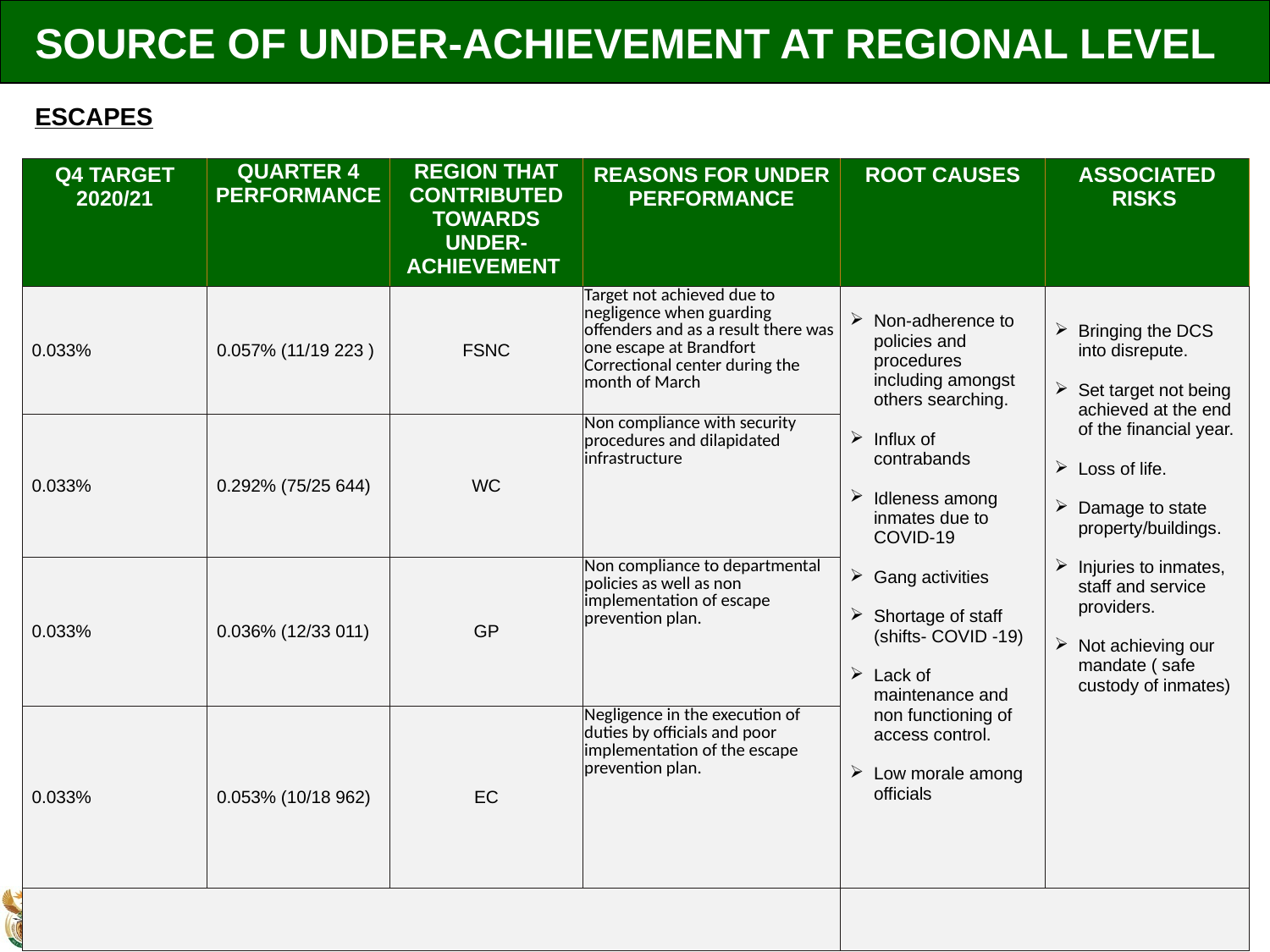

SOURCE OF UNDER-ACHIEVEMENT AT REGIONAL LEVEL
ESCAPES
| Q4 TARGET 2020/21 | QUARTER 4 PERFORMANCE | REGION THAT CONTRIBUTED TOWARDS UNDER-ACHIEVEMENT | REASONS FOR UNDER PERFORMANCE | ROOT CAUSES | ASSOCIATED RISKS |
| --- | --- | --- | --- | --- | --- |
| 0.033% | 0.057% (11/19 223 ) | FSNC | Target not achieved due to negligence when guarding offenders and as a result there was one escape at Brandfort Correctional center during the month of March | Non-adherence to policies and procedures including amongst others searching. Influx of contrabands Idleness among inmates due to COVID-19 Gang activities Shortage of staff (shifts- COVID -19) Lack of maintenance and non functioning of access control. Low morale among officials | Bringing the DCS into disrepute. Set target not being achieved at the end of the financial year. Loss of life. Damage to state property/buildings. Injuries to inmates, staff and service providers. Not achieving our mandate ( safe custody of inmates) |
| 0.033% | 0.292% (75/25 644) | WC | Non compliance with security procedures and dilapidated infrastructure |  |  |
| 0.033% | 0.036% (12/33 011) | GP | Non compliance to departmental policies as well as non implementation of escape prevention plan. |  |  |
| 0.033% | 0.053% (10/18 962) | EC | Negligence in the execution of duties by officials and poor implementation of the escape prevention plan. |  |  |
|  |  |  |  |  |  |